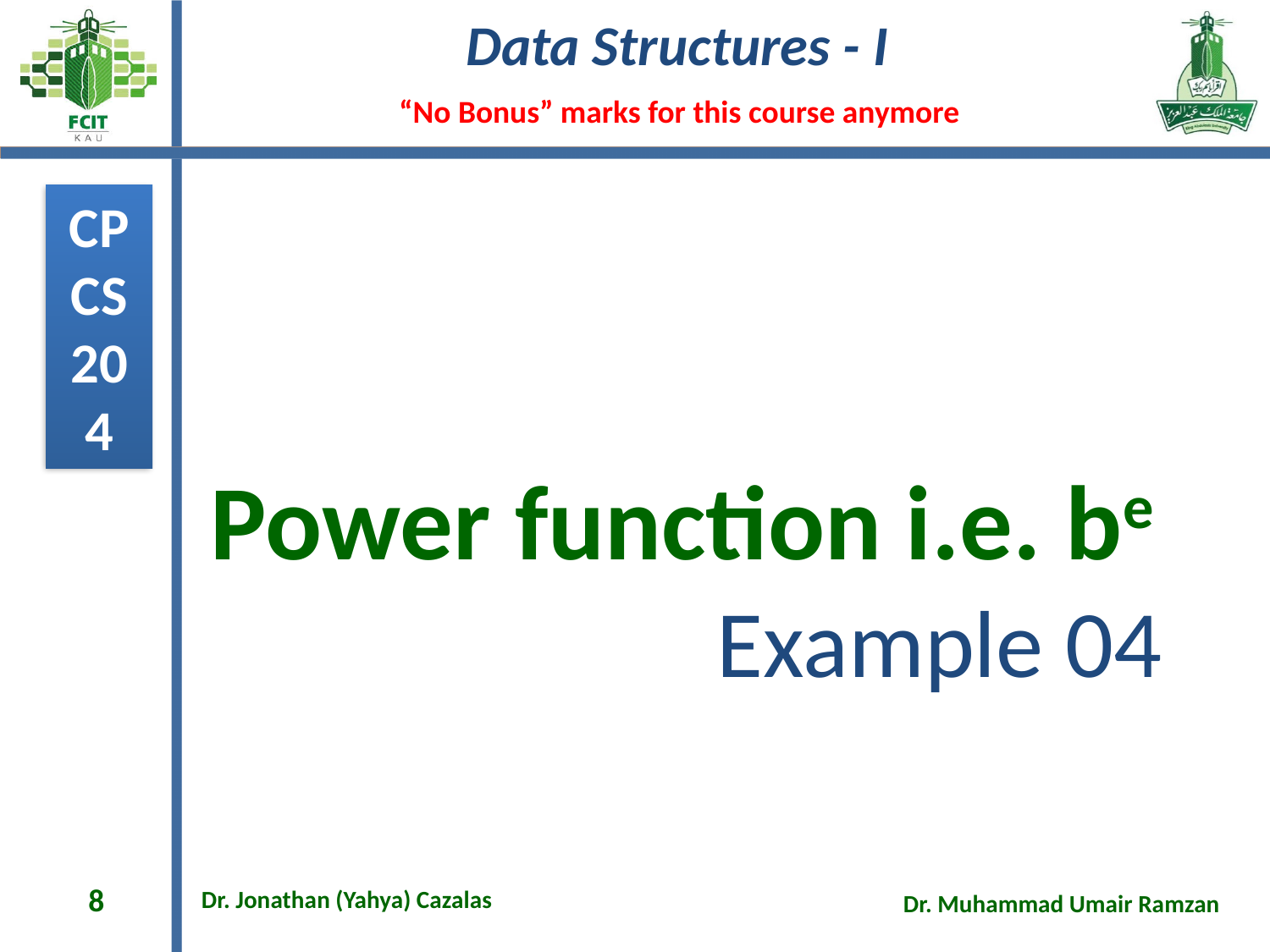

# Power function i.e. be
Example 04
8